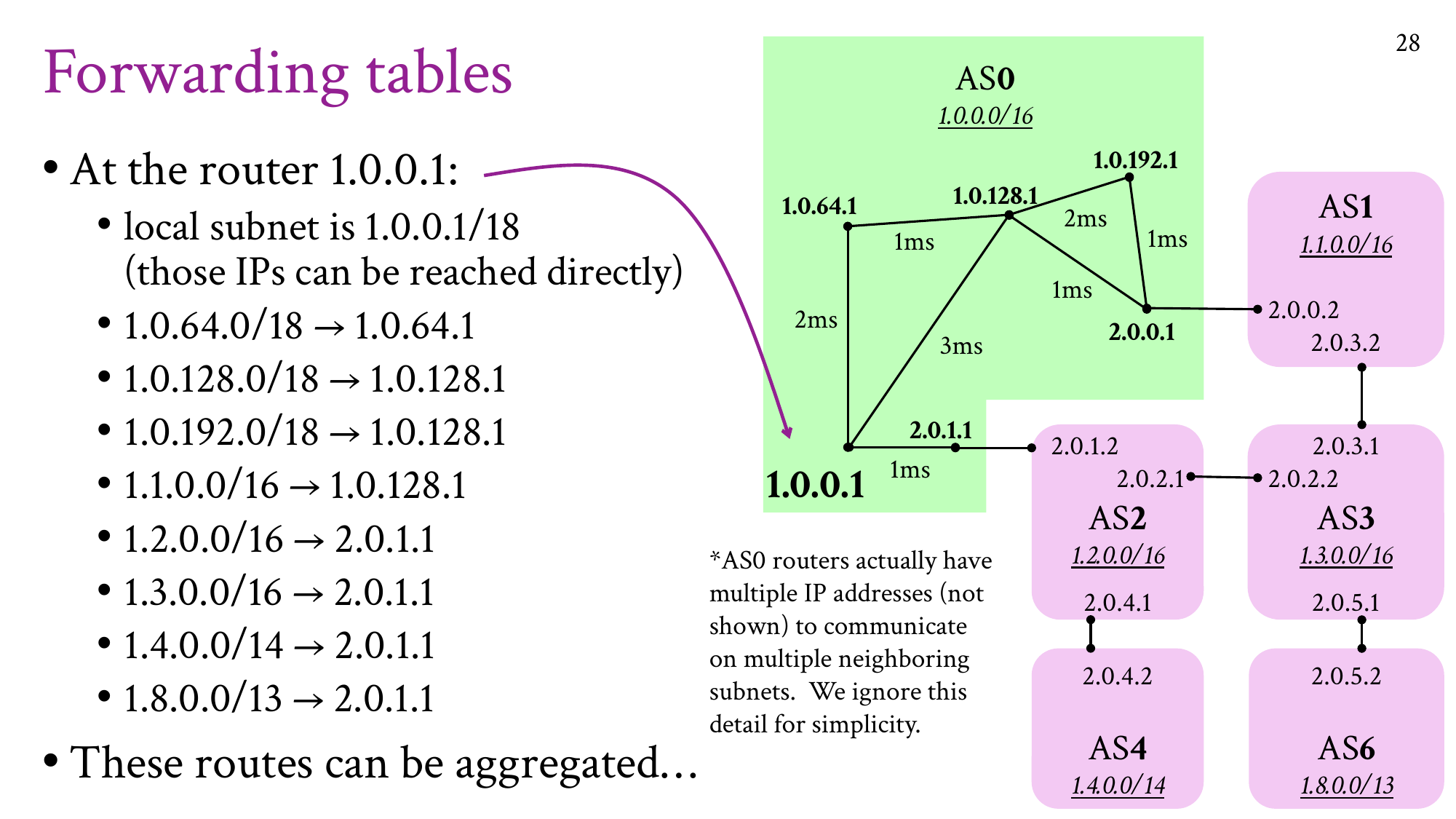

# Forwarding tables
AS0
1.0.0.0/16

1.0.192.1
At the router 1.0.0.1:
local subnet is 1.0.0.1/18
(those IPs can be reached directly)
1.0.64.0/18 → 1.0.64.1
1.0.128.0/18 → 1.0.128.1
1.0.192.0/18 → 1.0.128.1
1.1.0.0/16 → 1.0.128.1
1.2.0.0/16 → 2.0.1.1
1.3.0.0/16 → 2.0.1.1
1.4.0.0/14 → 2.0.1.1
1.8.0.0/13 → 2.0.1.1
These routes can be aggregated…

1.0.128.1
AS1
1.1.0.0/16

2.0.0.2
2.0.3.2
1.0.64.1
2ms
1ms
1ms
1ms
2ms
2.0.0.1
3ms
2.0.1.1
2.0.1.2
2.0.2.1
AS2
1.2.0.0/16

2.0.4.1
2.0.3.1
2.0.2.2
AS3
1.3.0.0/16

2.0.5.1
1ms
1.0.0.1
*AS0 routers actually have multiple IP addresses (not shown) to communicate on multiple neighboring subnets.  We ignore this detail for simplicity.
2.0.4.2

AS4
1.4.0.0/14
2.0.5.2

AS6
1.8.0.0/13